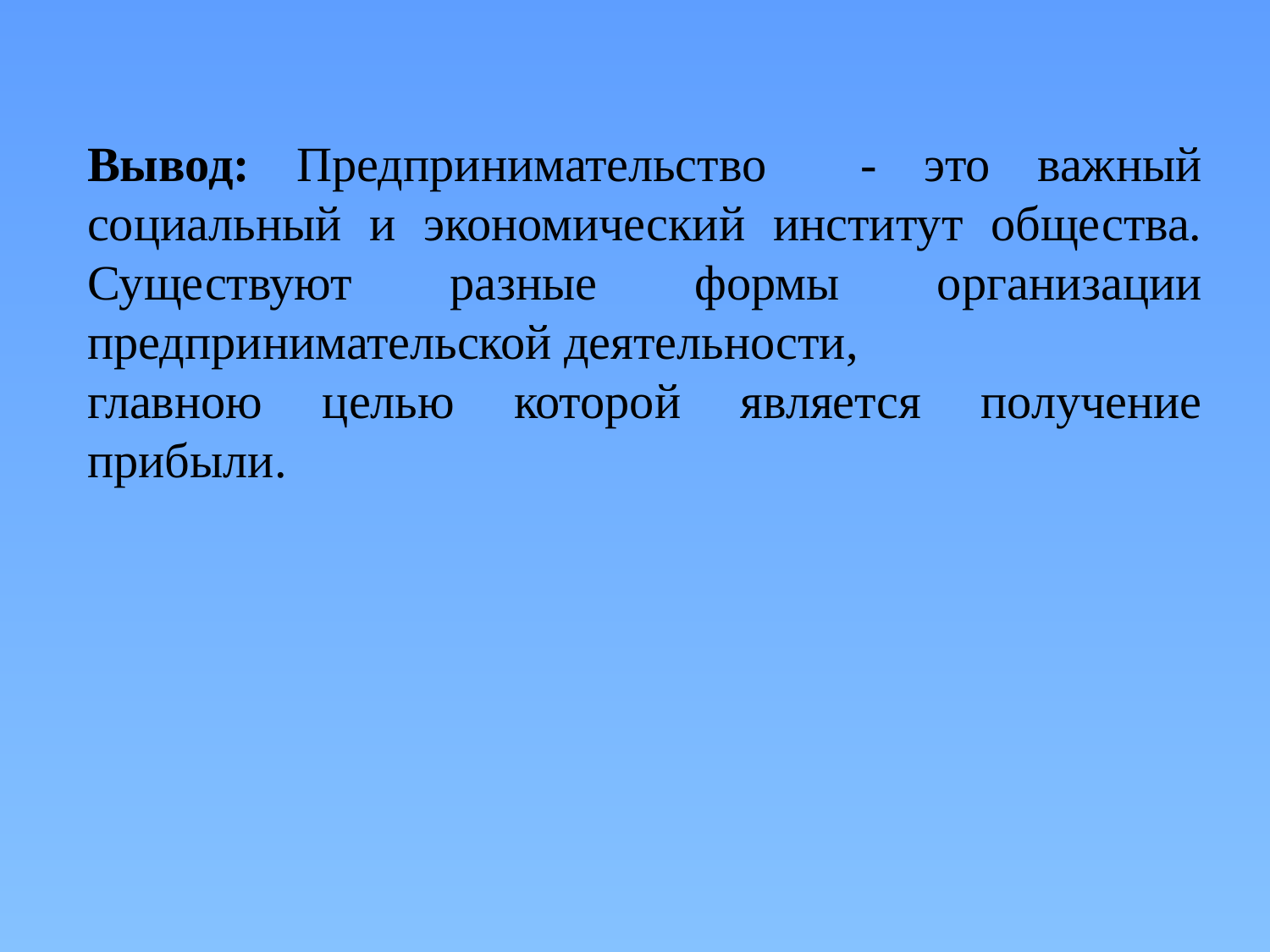

Вывод: Предпринимательство  - это важный социальный и экономический институт общества. Существуют разные формы организации предпринимательской деятельности,
главною целью которой является получение прибыли.